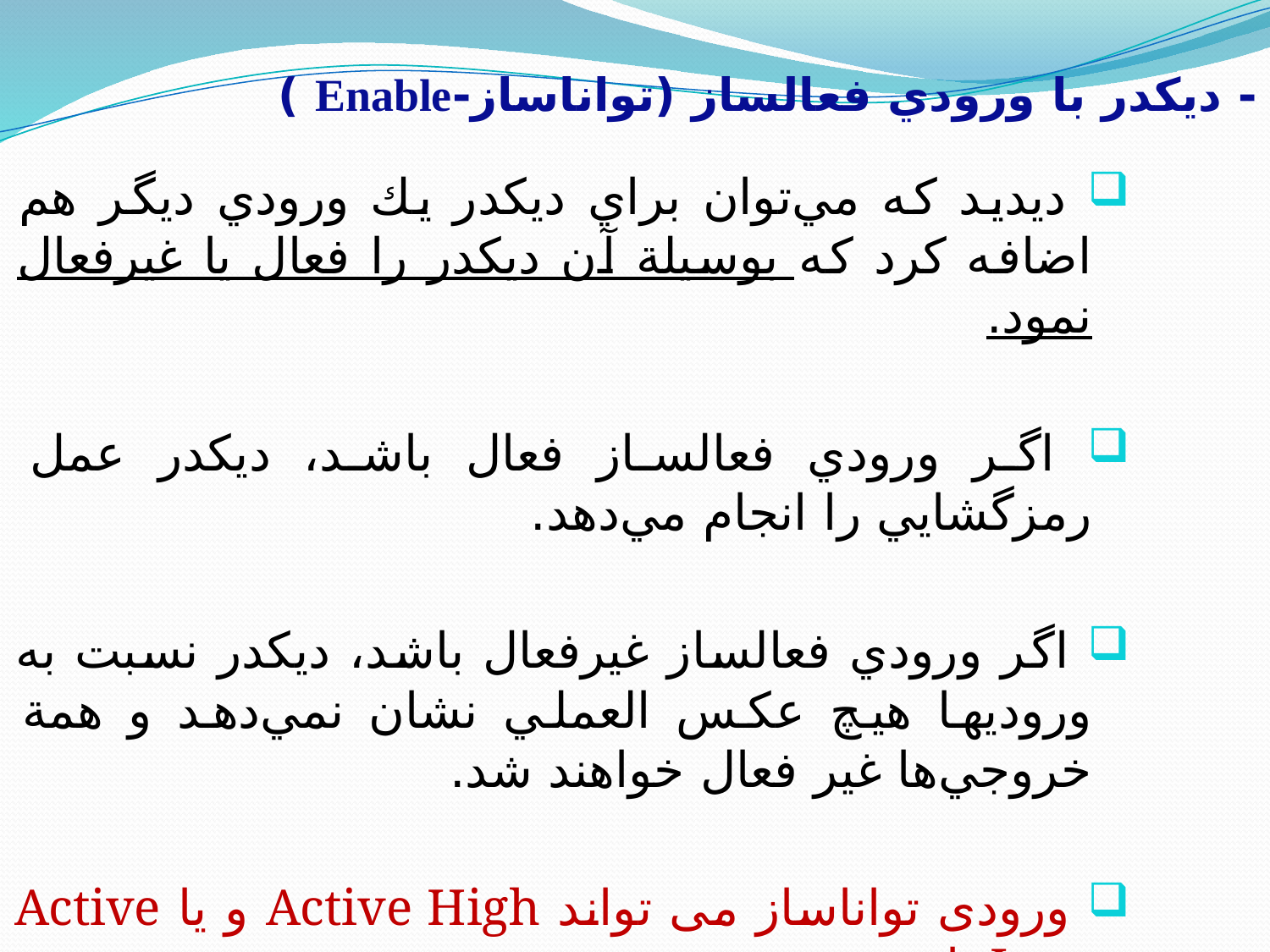

- ديكدر با ورودي فعالساز (تواناساز-Enable )
 دیدید که مي‌توان براي ديكدر يك ورودي ديگر هم اضافه كرد كه بوسيلة آن ديكدر را فعال يا غيرفعال نمود.

 اگر ورودي فعالساز فعال باشد، ديكدر عمل رمزگشايي را انجام مي‌دهد.

 اگر ورودي فعالساز غيرفعال باشد، ديكدر نسبت به وروديها هيچ عكس العملي نشان نمي‌دهد و همة خروجي‌ها غير فعال خواهند شد.

 ورودی تواناساز می تواند Active High و یا Active Low باشد.